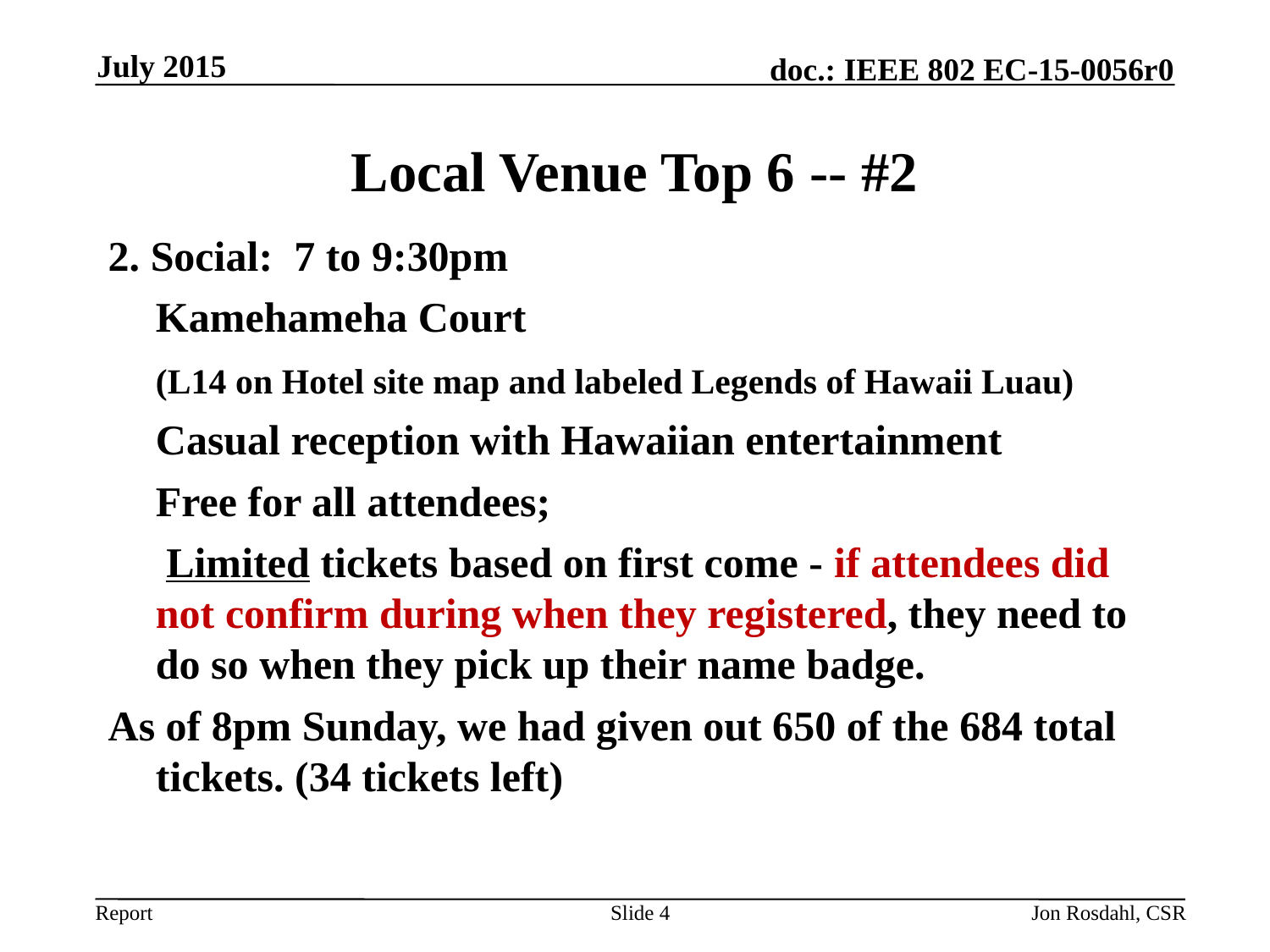

July 2015
# Local Venue Top 6 -- #2
2. Social:  7 to 9:30pm
	Kamehameha Court
	(L14 on Hotel site map and labeled Legends of Hawaii Luau)
	Casual reception with Hawaiian entertainment
	Free for all attendees;
	 Limited tickets based on first come - if attendees did not confirm during when they registered, they need to do so when they pick up their name badge.
As of 8pm Sunday, we had given out 650 of the 684 total tickets. (34 tickets left)

Slide 4
Jon Rosdahl, CSR